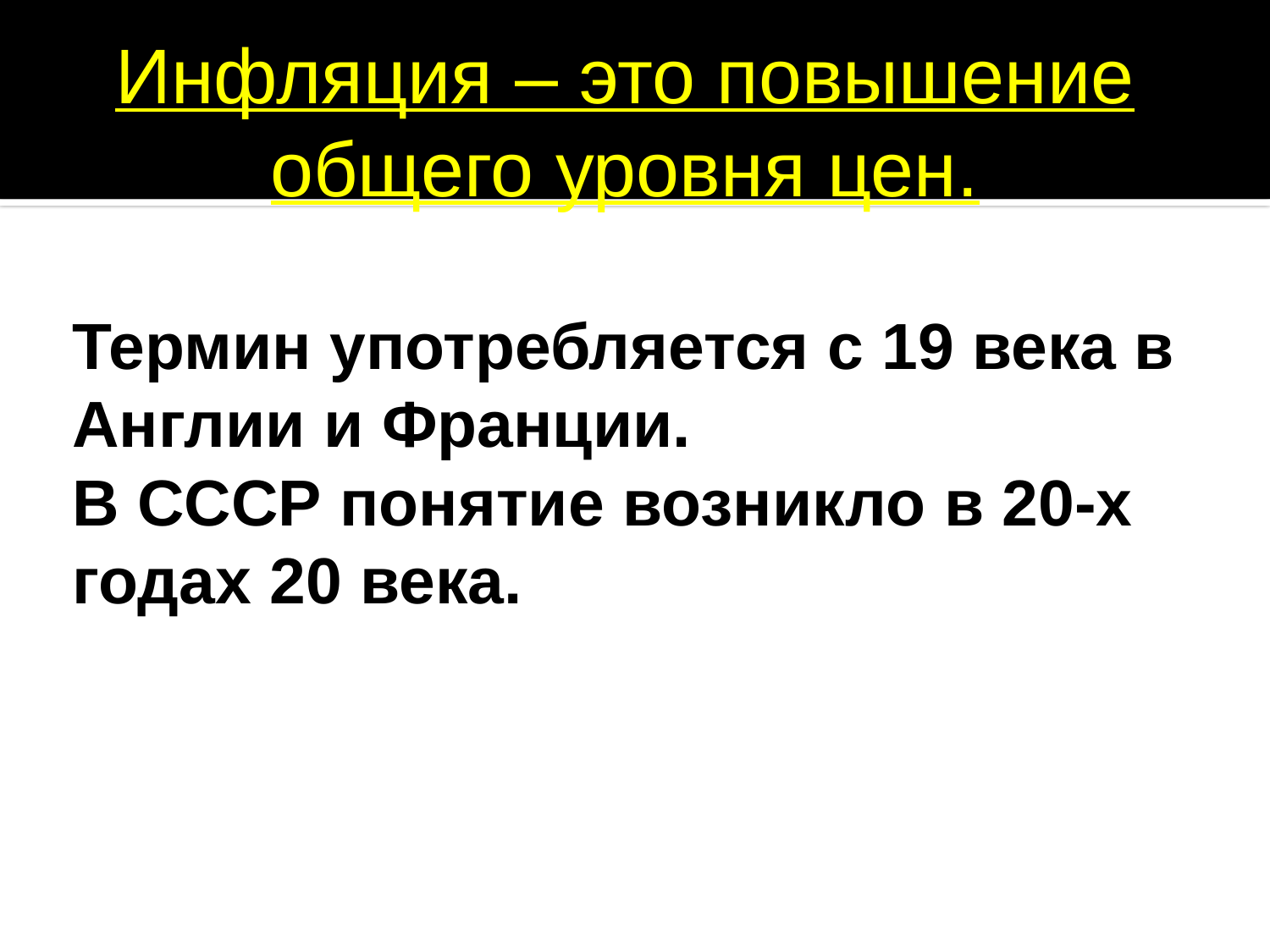

Инфляция – это повышение общего уровня цен.
# Термин употребляется с 19 века в Англии и Франции. В СССР понятие возникло в 20-х годах 20 века.